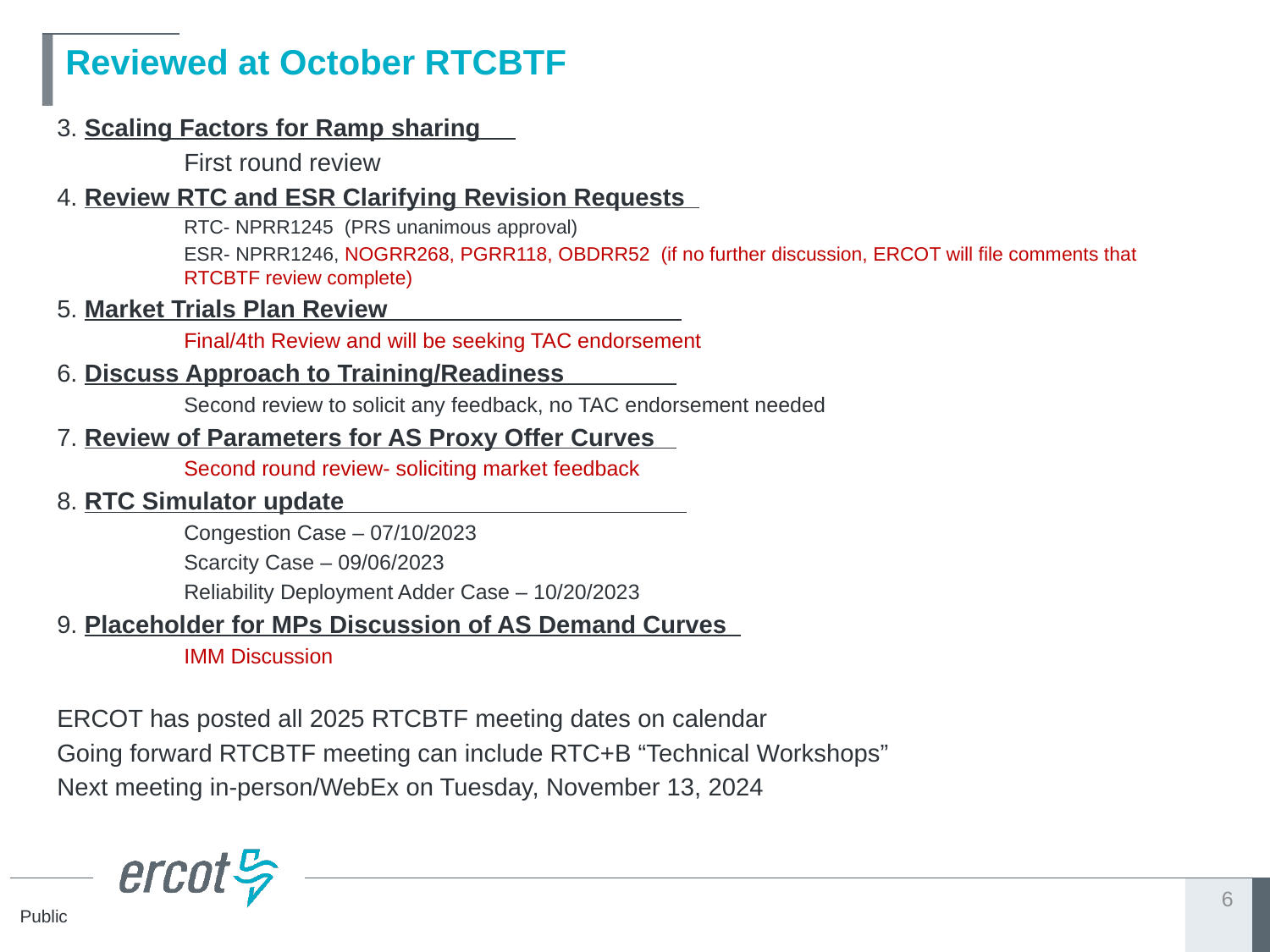

# Reviewed at October RTCBTF
3. Scaling Factors for Ramp sharing
First round review
4. Review RTC and ESR Clarifying Revision Requests
RTC- NPRR1245  (PRS unanimous approval)
ESR- NPRR1246, NOGRR268, PGRR118, OBDRR52  (if no further discussion, ERCOT will file comments that RTCBTF review complete)
5. Market Trials Plan Review
Final/4th Review and will be seeking TAC endorsement
6. Discuss Approach to Training/Readiness
Second review to solicit any feedback, no TAC endorsement needed
7. Review of Parameters for AS Proxy Offer Curves
Second round review- soliciting market feedback
8. RTC Simulator update
Congestion Case – 07/10/2023
Scarcity Case – 09/06/2023
Reliability Deployment Adder Case – 10/20/2023
9. Placeholder for MPs Discussion of AS Demand Curves
IMM Discussion

ERCOT has posted all 2025 RTCBTF meeting dates on calendar
Going forward RTCBTF meeting can include RTC+B “Technical Workshops”
Next meeting in-person/WebEx on Tuesday, November 13, 2024